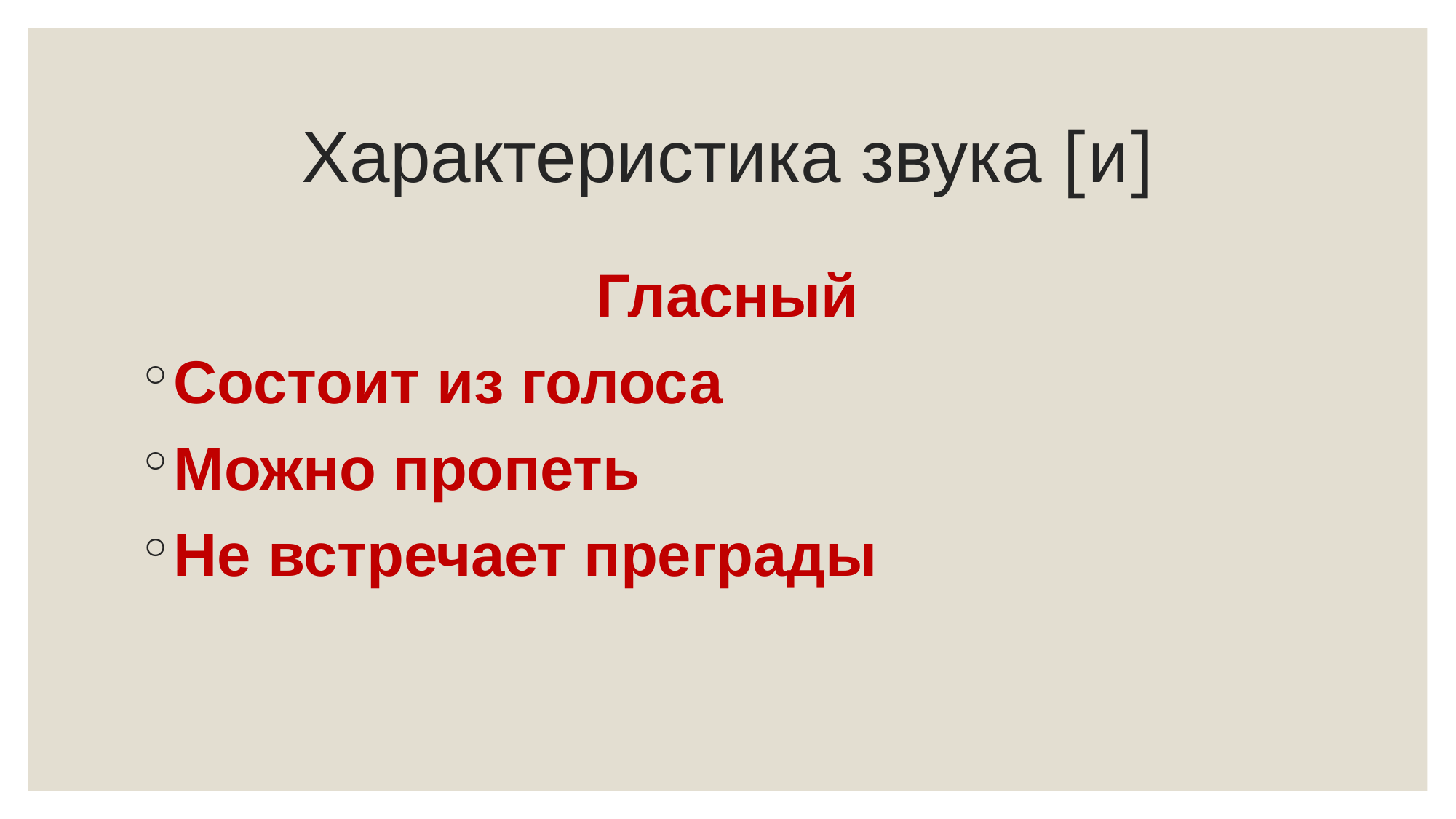

# Характеристика звука [и]
Гласный
Состоит из голоса
Можно пропеть
Не встречает преграды